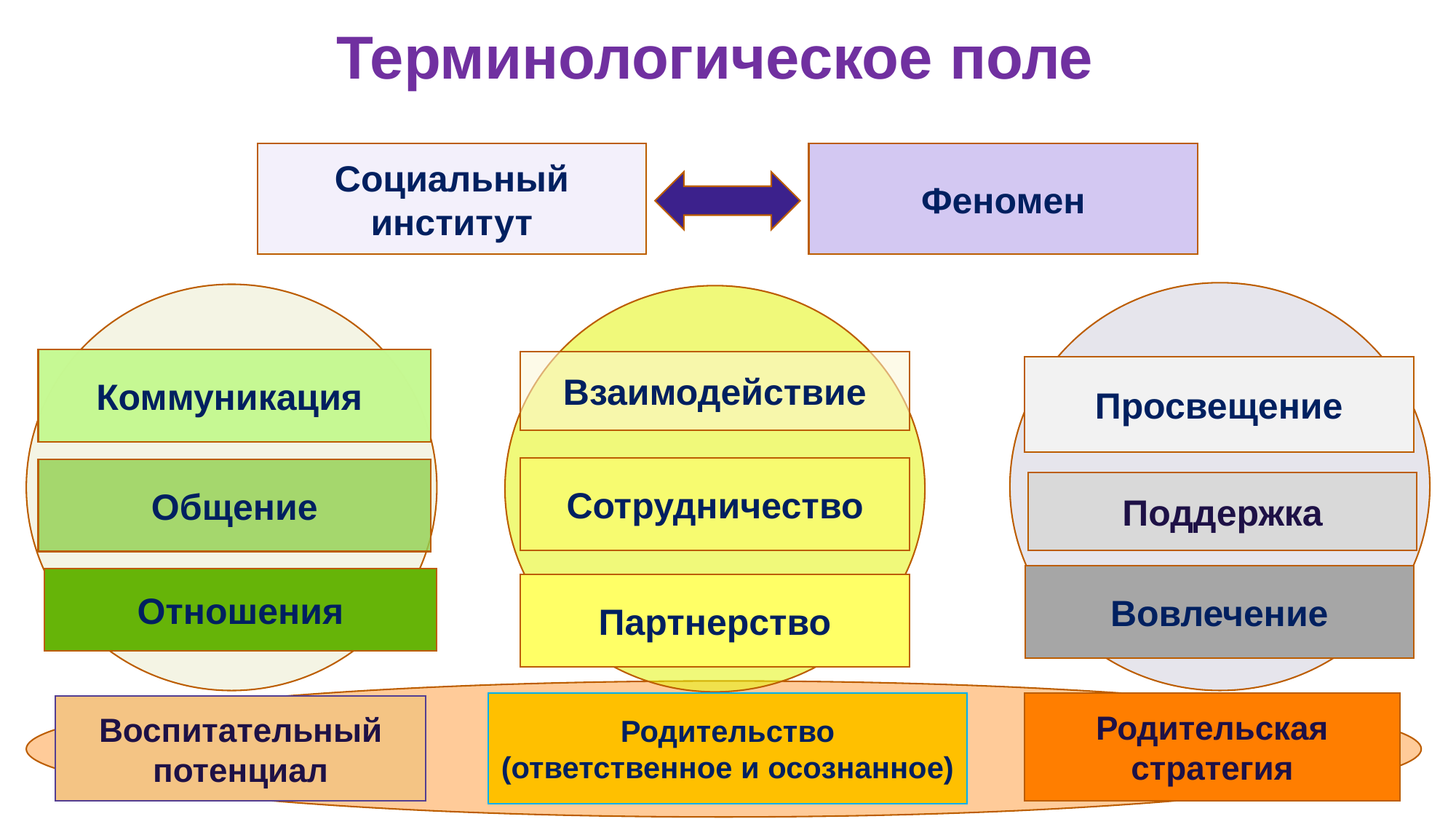

# Терминологическое поле
Социальный институт
Феномен

Коммуникация
Взаимодействие
Просвещение
Сотрудничество
Общение
Поддержка
Вовлечение
Отношения
Партнерство

Родительская стратегия
Родительство
(ответственное и осознанное)
Воспитательный потенциал